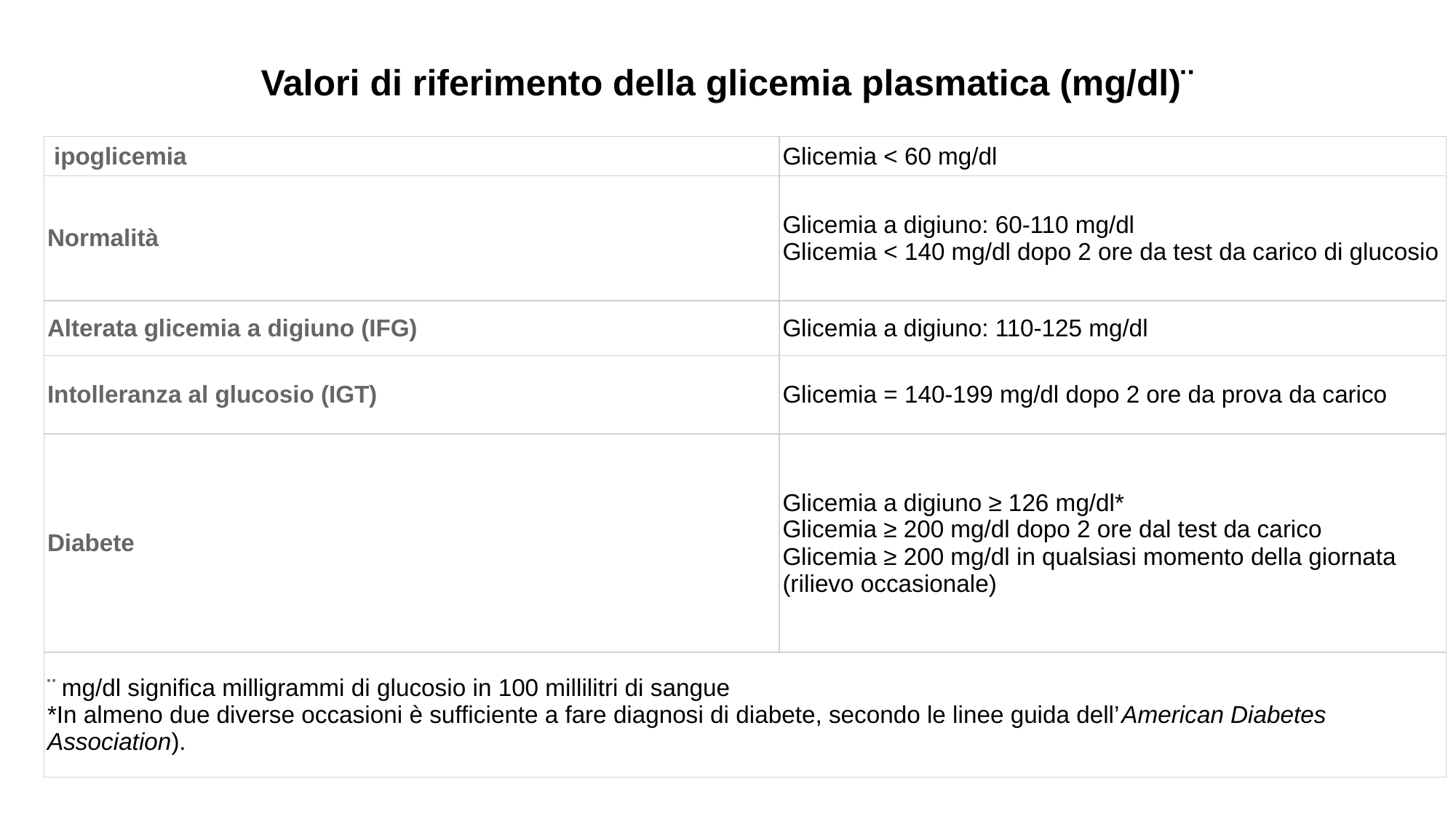

# Valori di riferimento della glicemia plasmatica (mg/dl)¨
| ipoglicemia | Glicemia < 60 mg/dl |
| --- | --- |
| Normalità | Glicemia a digiuno: 60-110 mg/dl Glicemia < 140 mg/dl dopo 2 ore da test da carico di glucosio |
| Alterata glicemia a digiuno (IFG) | Glicemia a digiuno: 110-125 mg/dl |
| Intolleranza al glucosio (IGT) | Glicemia = 140-199 mg/dl dopo 2 ore da prova da carico |
| Diabete | Glicemia a digiuno ≥ 126 mg/dl\* Glicemia ≥ 200 mg/dl dopo 2 ore dal test da carico Glicemia ≥ 200 mg/dl in qualsiasi momento della giornata (rilievo occasionale) |
| ¨ mg/dl significa milligrammi di glucosio in 100 millilitri di sangue \*In almeno due diverse occasioni è sufficiente a fare diagnosi di diabete, secondo le linee guida dell’American Diabetes Association). |  |